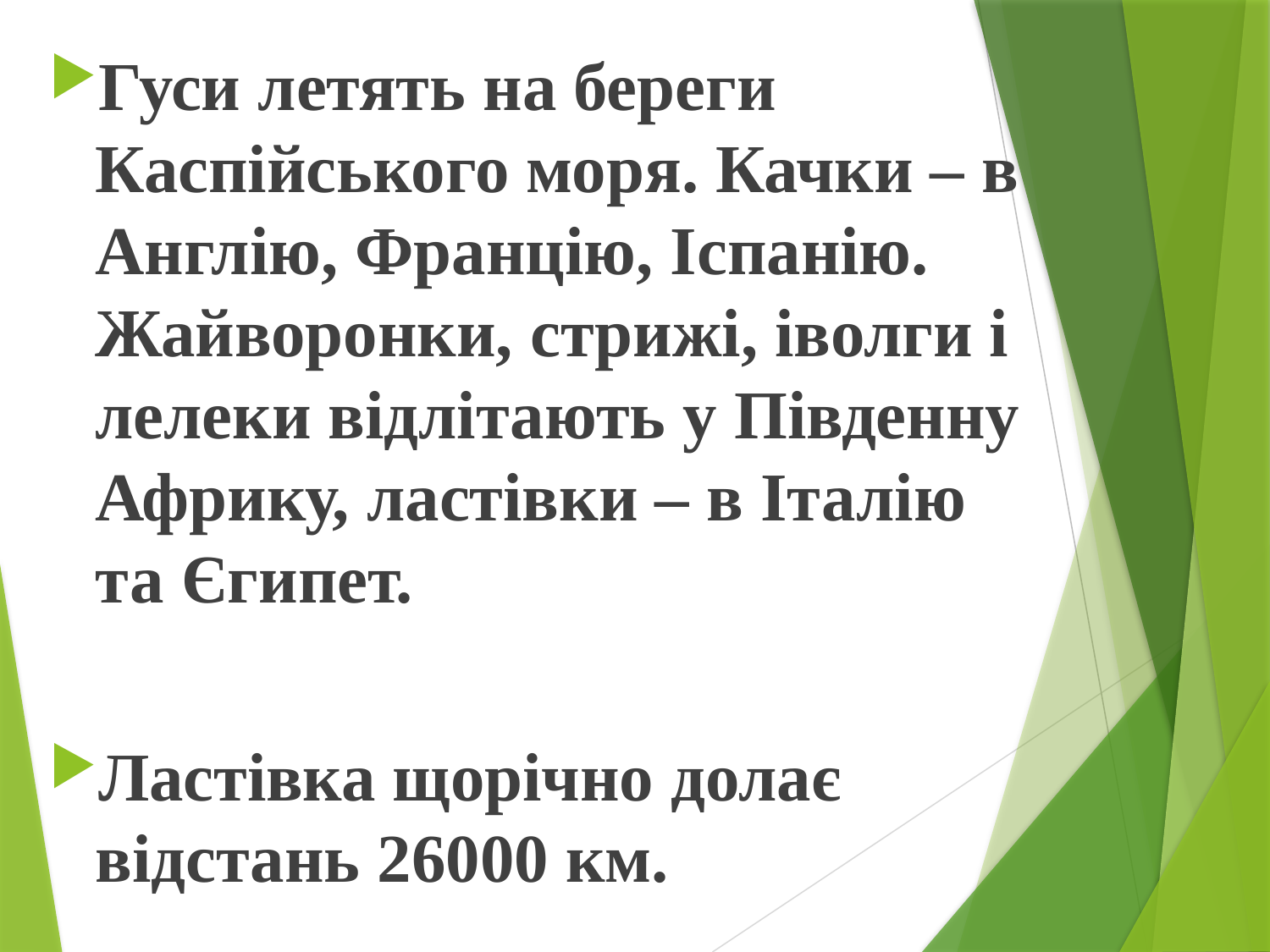

Гуси летять на береги Каспійського моря. Качки – в Англію, Францію, Іспанію. Жайворонки, стрижі, іволги і лелеки відлітають у Південну Африку, ластівки – в Італію та Єгипет.

Ластівка щорічно долає відстань 26000 км.